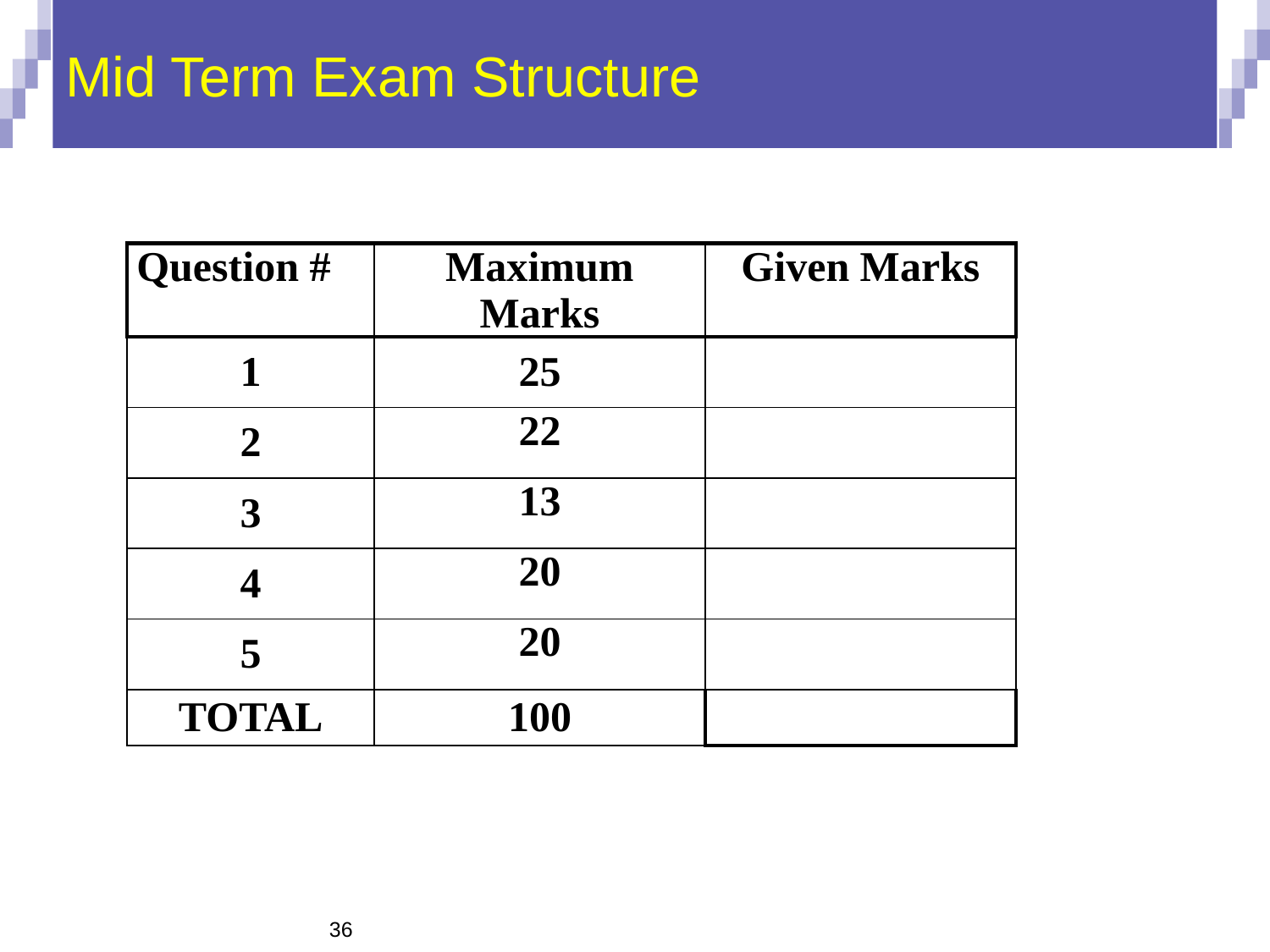

# Mid Term Exam Structure
| Question # | Maximum Marks | Given Marks |
| --- | --- | --- |
| 1 | 25 |  |
| 2 | 22 |  |
| 3 | 13 |  |
| 4 | 20 |  |
| 5 | 20 |  |
| TOTAL | 100 |  |
36